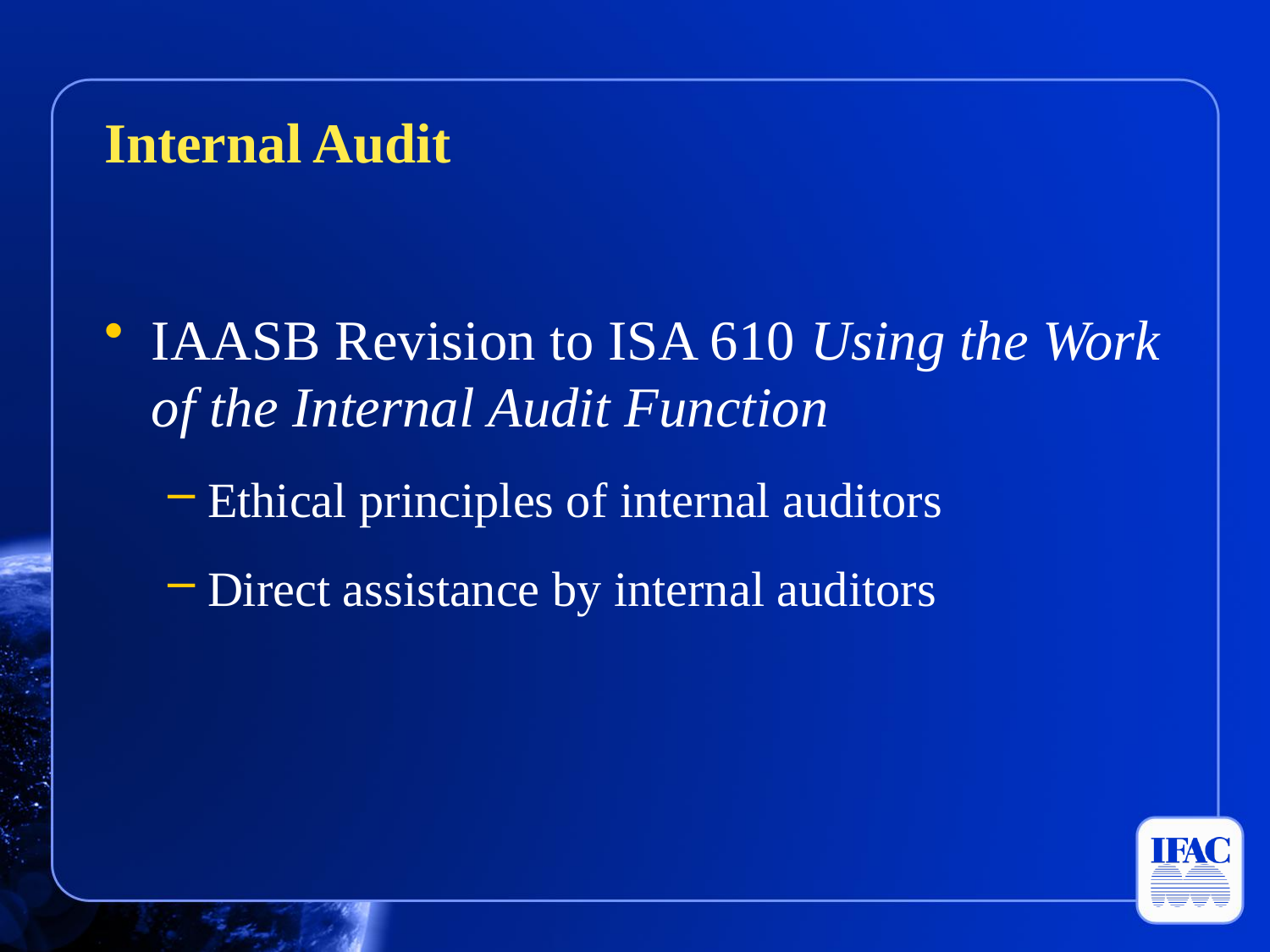

#
Internal Audit

IAASB Revision to ISA 610 Using the Work  of the Internal Audit Function
Ethical principles of internal auditors
Direct assistance by internal auditors